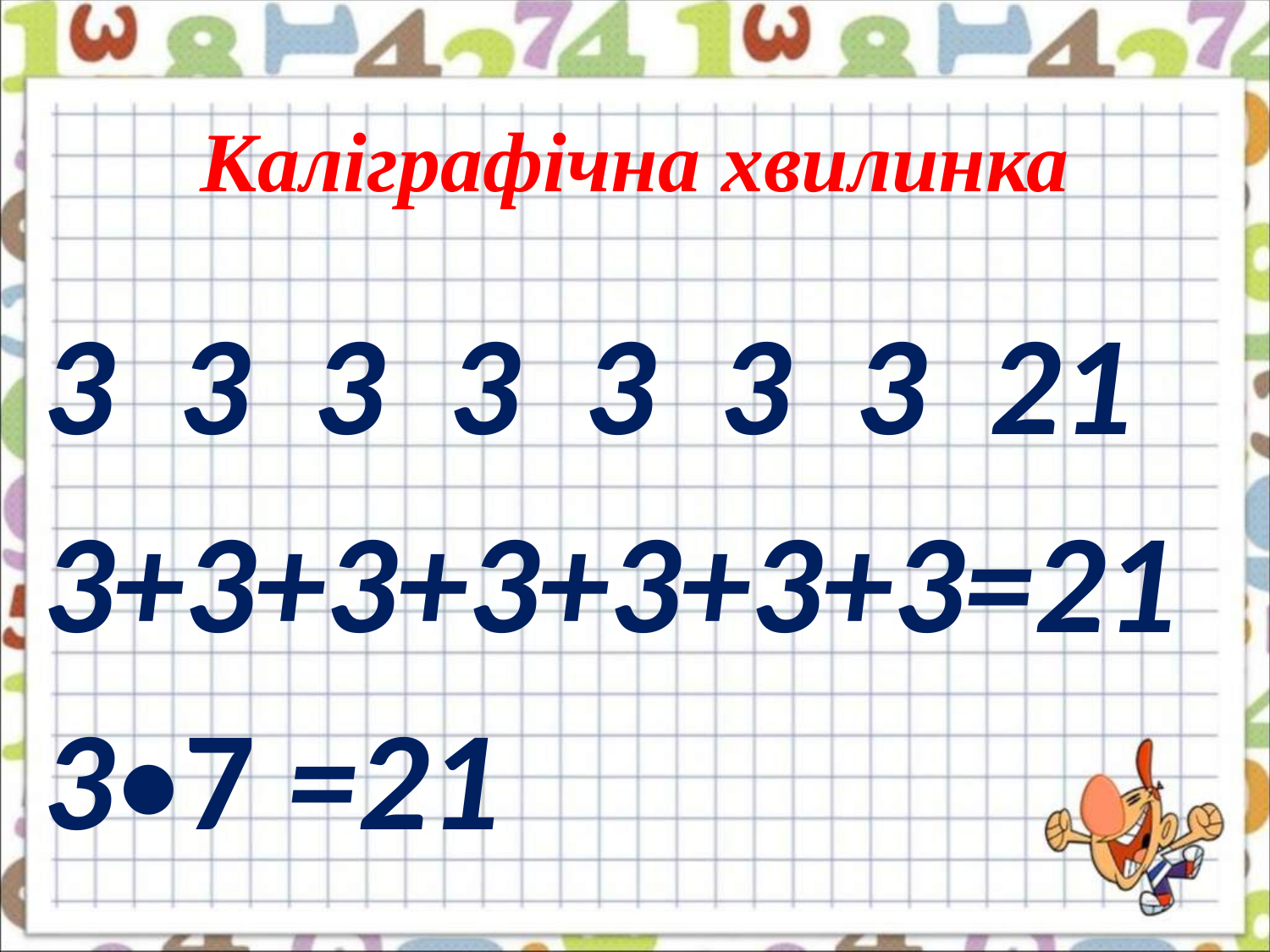

# Каліграфічна хвилинка
3  3  3  3  3  3  3  21
3+3+3+3+3+3+3=21
3•7 =21